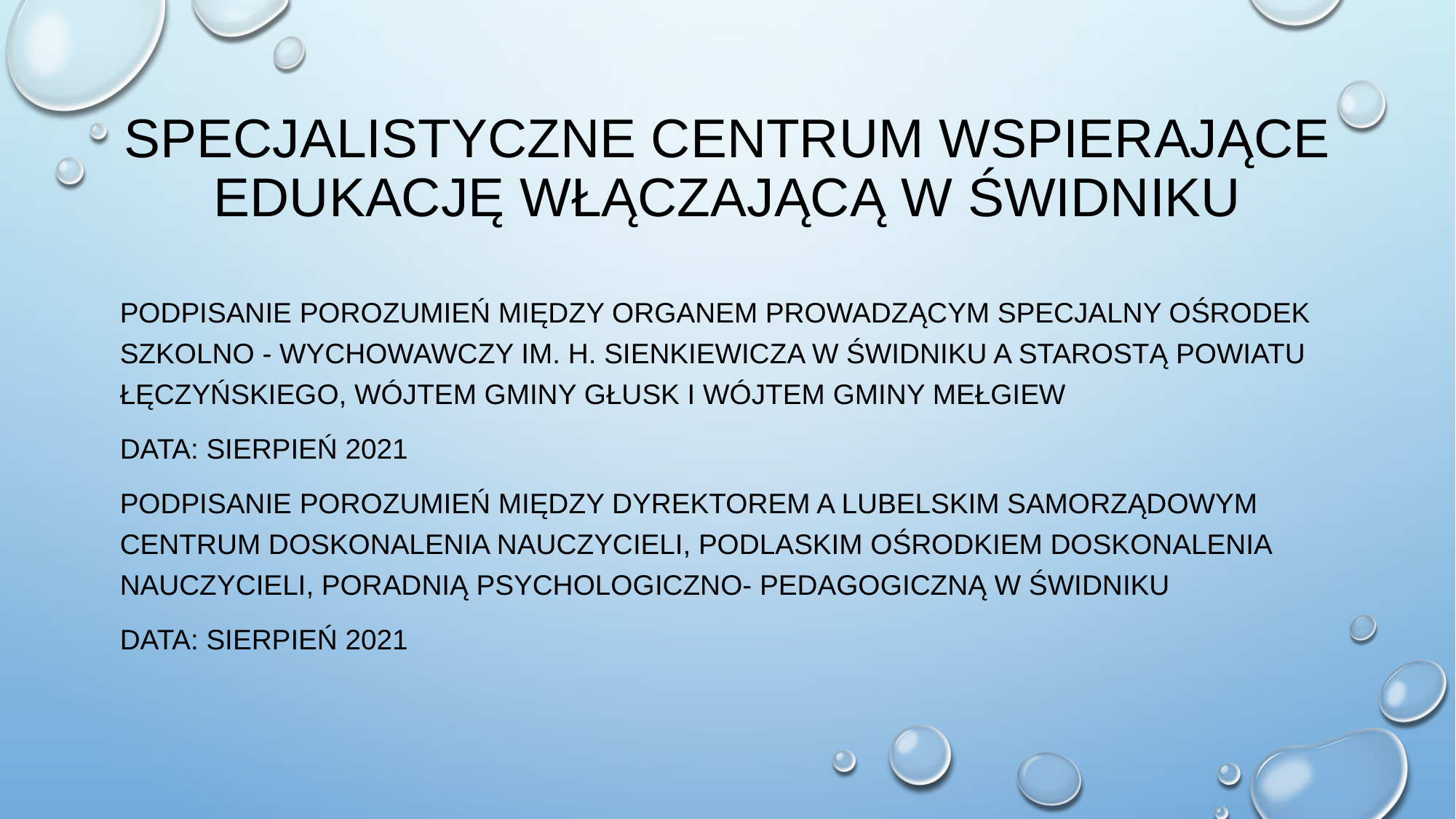

# SPECJALISTYCZNE CENTRUM WSPIERAJĄCE EDUKACJĘ WŁĄCZAJĄCĄ W ŚWIDNIKU
PODPISANIE POROZUMIEŃ MIĘDZY ORGANEM PROWADZĄCYM SPECJALNY OŚRODEK SZKOLNO - WYCHOWAWCZY IM. H. SIENKIEWICZA W ŚWIDNIKU A STAROSTĄ POWIATU ŁĘCZYŃSKIEGO, WÓJTEM GMINY GŁUSK I WÓJTEM GMINY MEŁGIEW
DATA: SIERPIEŃ 2021
PODPISANIE POROZUMIEŃ MIĘDZY DYREKTOREM A LUBELSKIM SAMORZĄDOWYM CENTRUM DOSKONALENIA NAUCZYCIELI, PODLASKIM OŚRODKIEM DOSKONALENIA NAUCZYCIELI, PORADNIĄ PSYCHOLOGICZNO- PEDAGOGICZNĄ W ŚWIDNIKU
DATA: SIERPIEŃ 2021